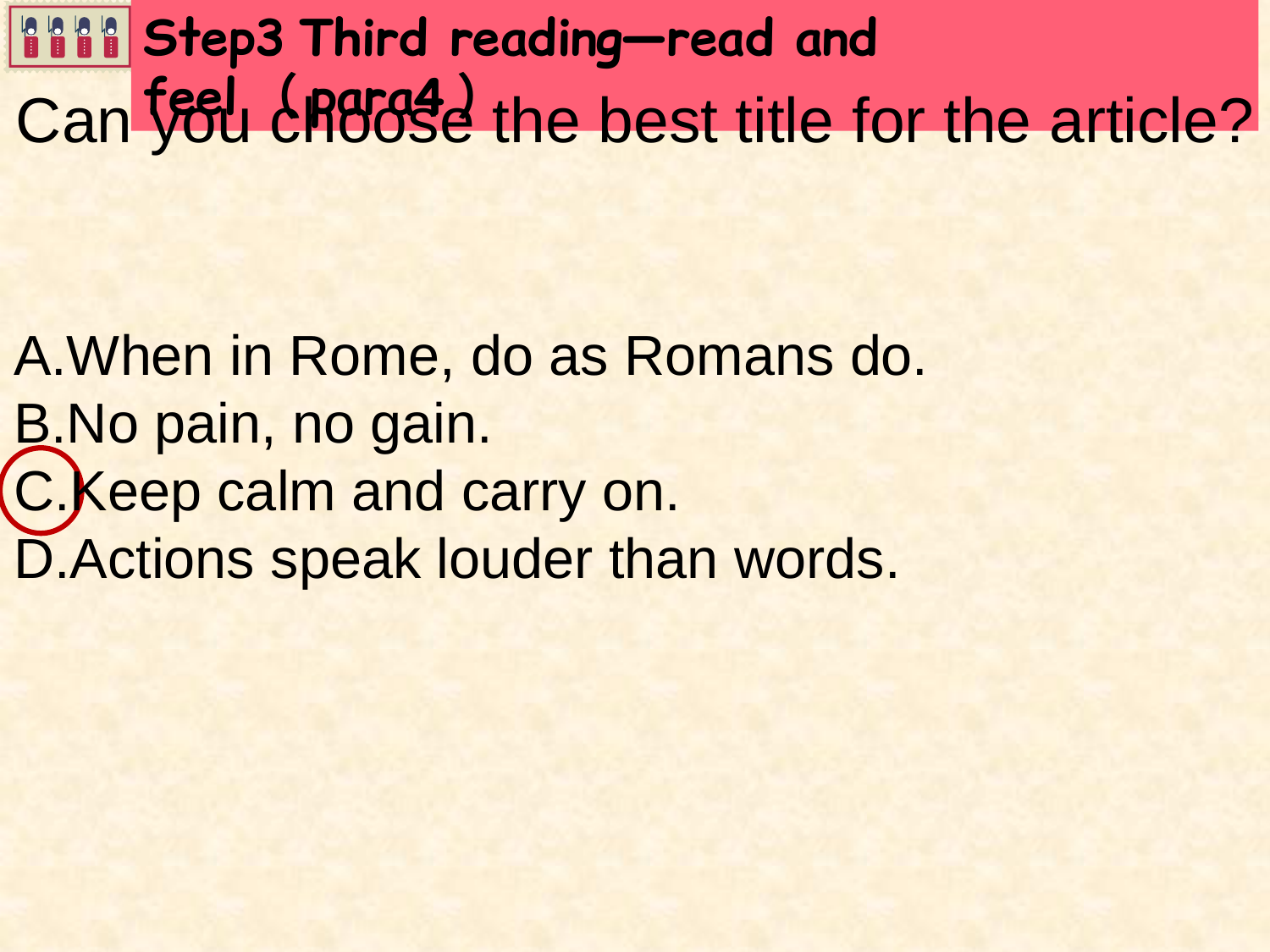

Step3 Third reading—read and feel（para4）
Can you choose the best title for the article?
A.When in Rome, do as Romans do.
B.No pain, no gain.
C.Keep calm and carry on.
D.Actions speak louder than words.